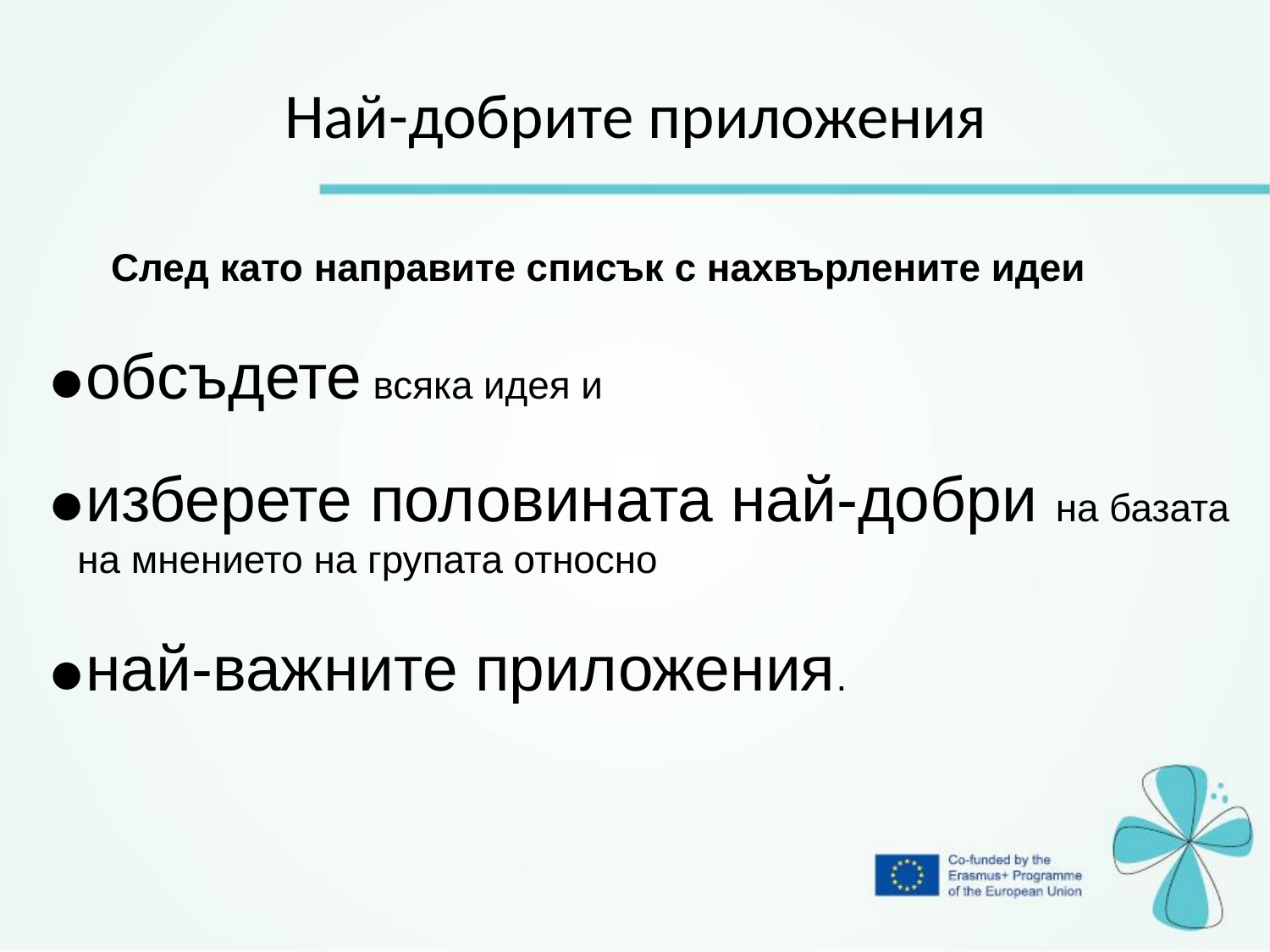

Най-добрите приложения
След като направите списък с нахвърлените идеи

обсъдете всяка идея и

изберете половината най-добри на базата на мнението на групата относно

най-важните приложения.